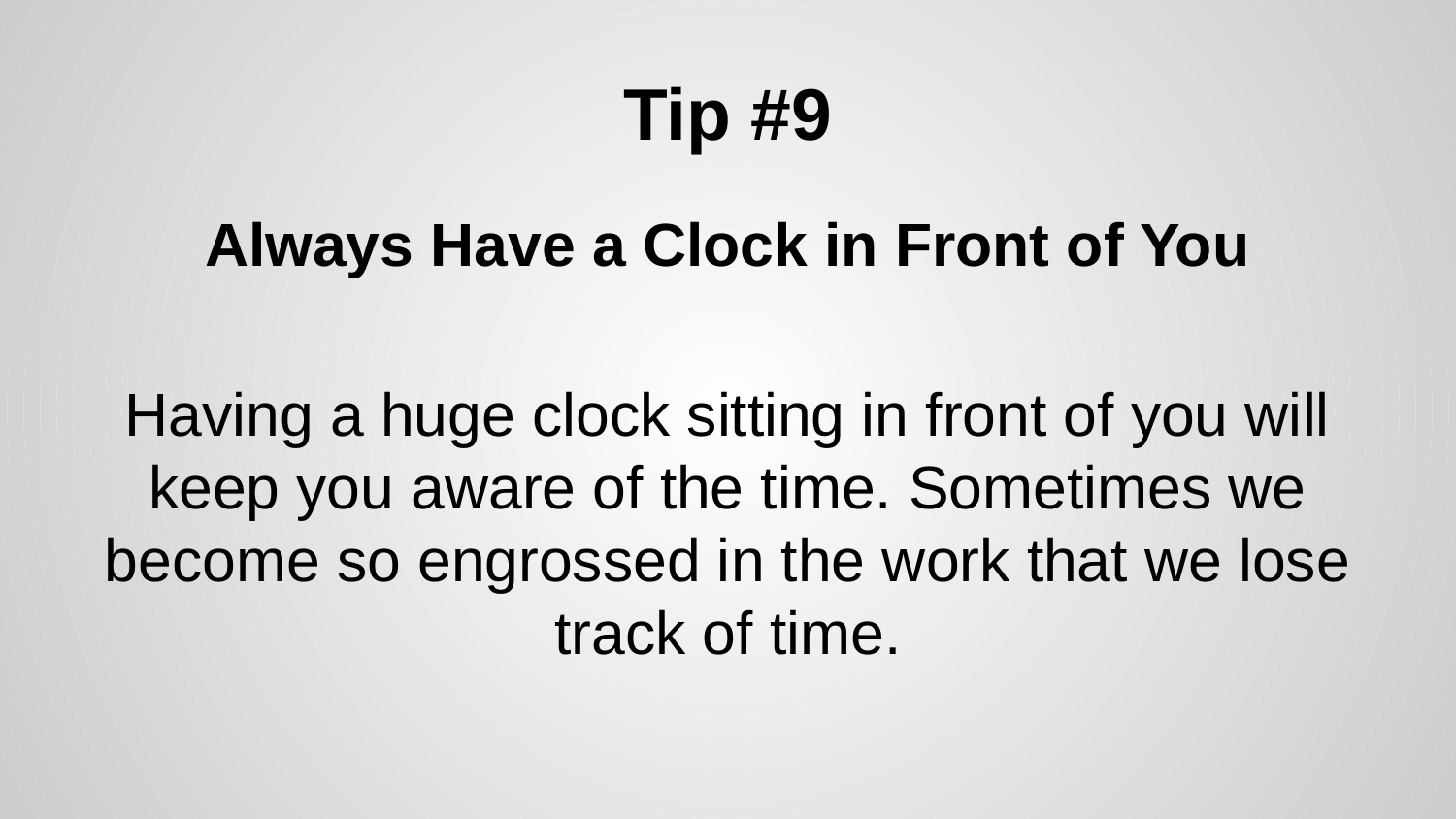

# Tip #9
Always Have a Clock in Front of You

Having a huge clock sitting in front of you will keep you aware of the time. Sometimes we become so engrossed in the work that we lose track of time.

.